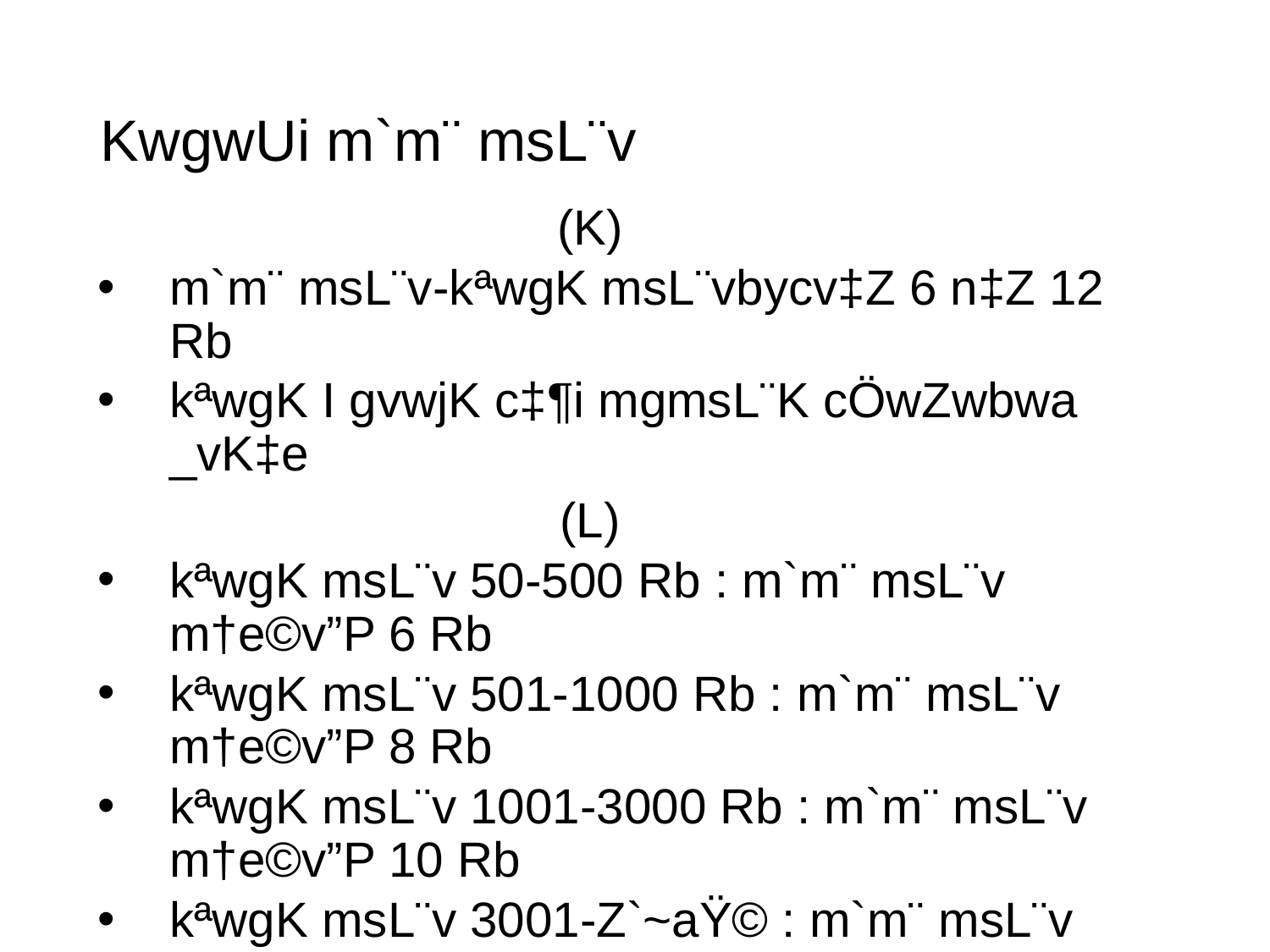

# KwgwUi m`m¨ msL¨v
(K)
m`m¨ msL¨v-kªwgK msL¨vbycv‡Z 6 n‡Z 12 Rb
kªwgK I gvwjK c‡¶i mgmsL¨K cÖwZwbwa _vK‡e
(L)
kªwgK msL¨v 50-500 Rb : m`m¨ msL¨v m†e©v”P 6 Rb
kªwgK msL¨v 501-1000 Rb : m`m¨ msL¨v m†e©v”P 8 Rb
kªwgK msL¨v 1001-3000 Rb : m`m¨ msL¨v m†e©v”P 10 Rb
kªwgK msL¨v 3001-Z`~aŸ© : m`m¨ msL¨v m†e©v”P 12 Rb